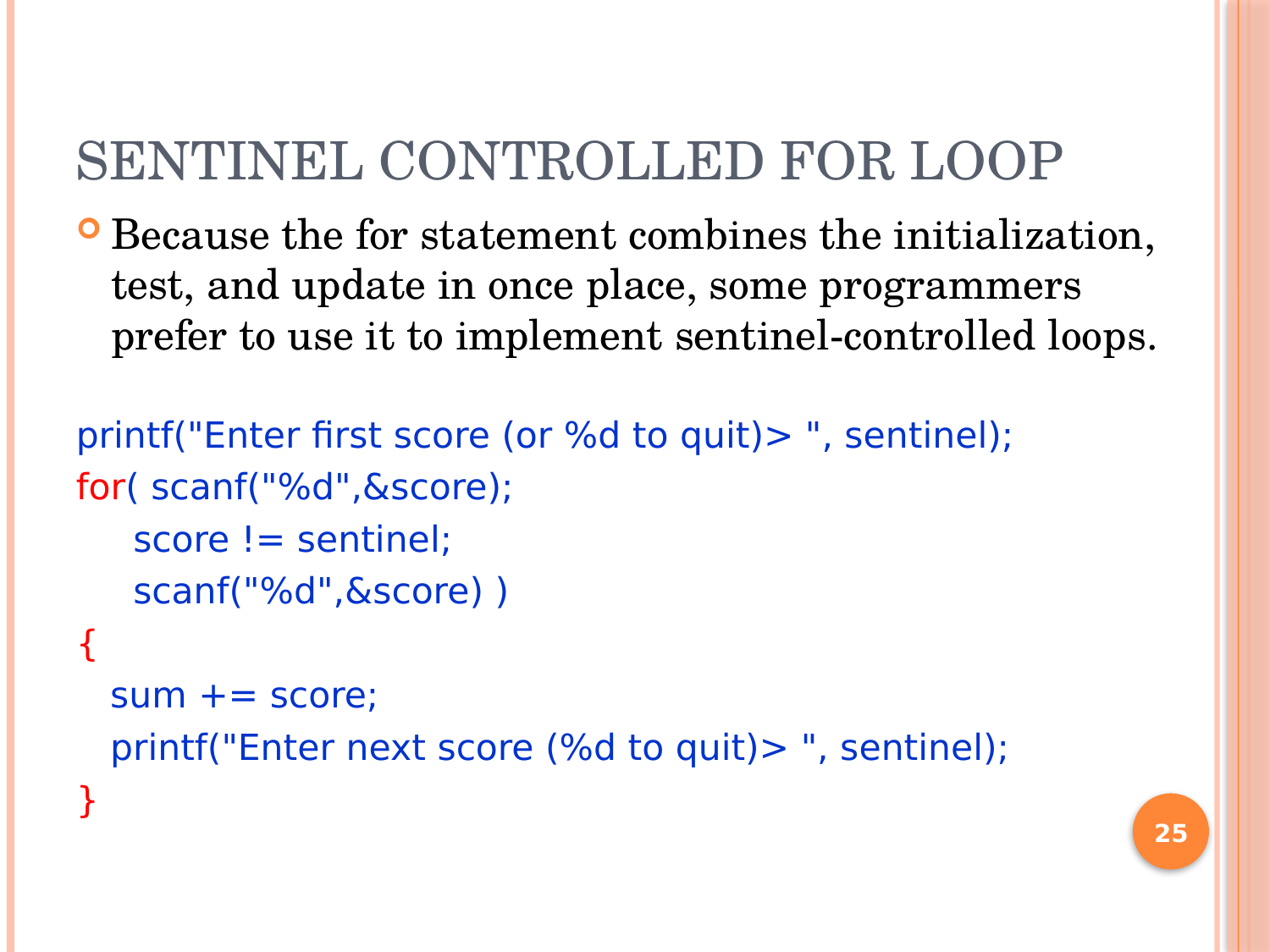

# Sentinel Controlled for loop
Because the for statement combines the initialization, test, and update in once place, some programmers prefer to use it to implement sentinel-controlled loops.

printf("Enter first score (or %d to quit)> ", sentinel);
for( scanf("%d",&score);
     score != sentinel;
     scanf("%d",&score) )
{
   sum += score;
   printf("Enter next score (%d to quit)> ", sentinel);
}
25